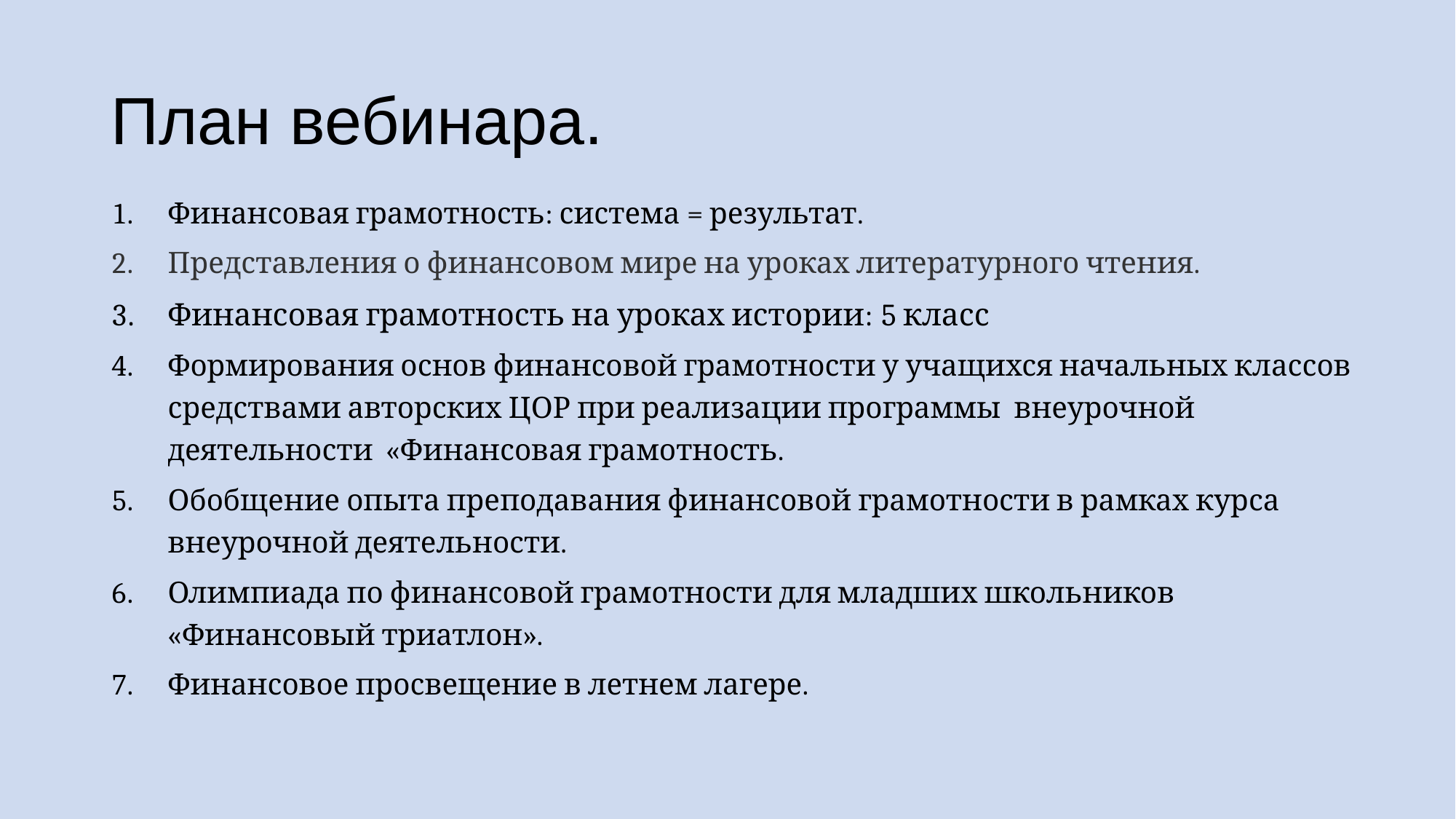

# План вебинара.
Финансовая грамотность: система = результат.
Представления о финансовом мире на уроках литературного чтения.
Финансовая грамотность на уроках истории: 5 класс
Формирования основ финансовой грамотности у учащихся начальных классов средствами авторских ЦОР при реализации программы  внеурочной деятельности  «Финансовая грамотность.
Обобщение опыта преподавания финансовой грамотности в рамках курса внеурочной деятельности.
Олимпиада по финансовой грамотности для младших школьников «Финансовый триатлон».
Финансовое просвещение в летнем лагере.